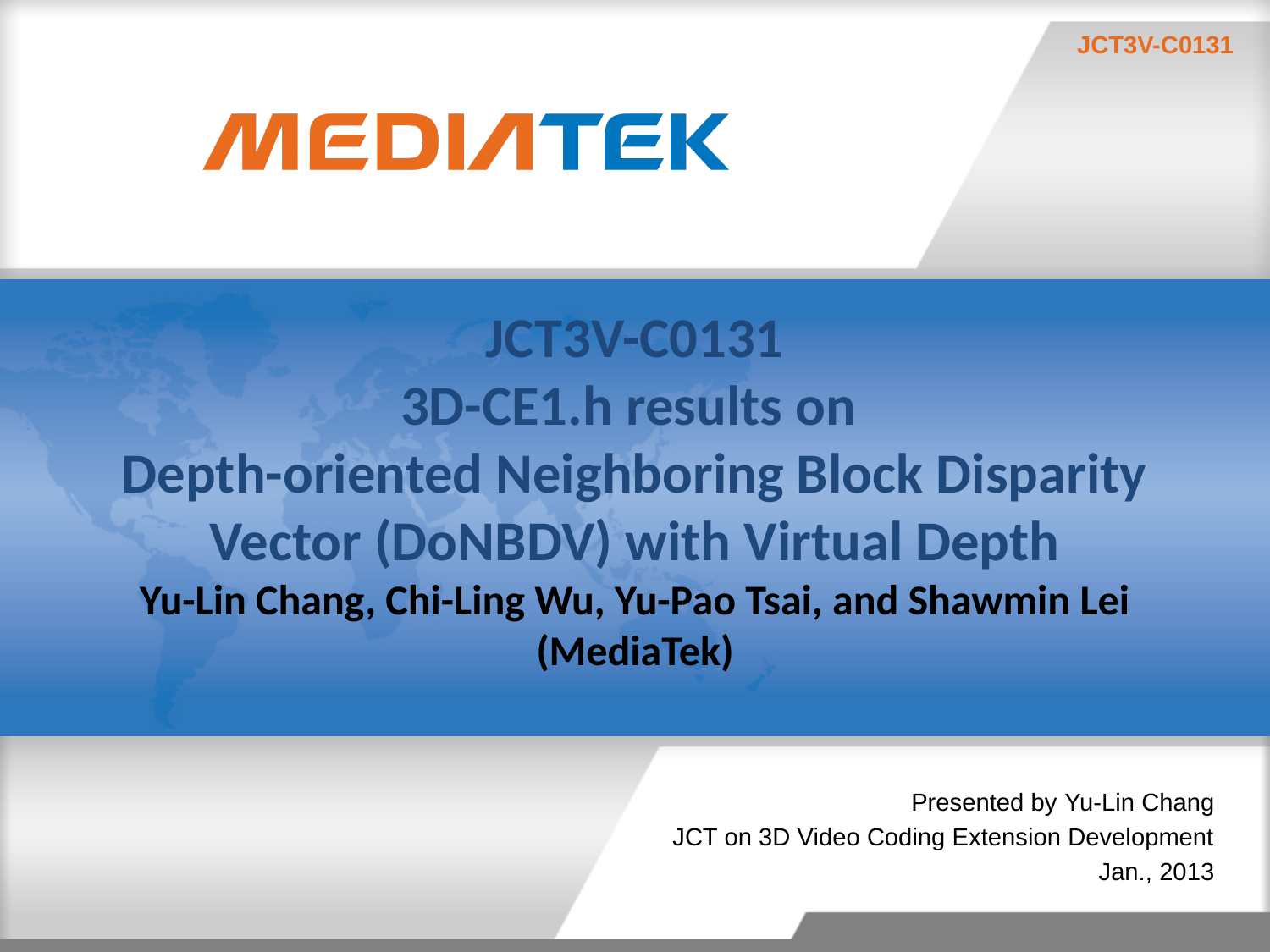

# JCT3V-C0131 3D-CE1.h results on Depth-oriented Neighboring Block Disparity Vector (DoNBDV) with Virtual Depth
Yu-Lin Chang, Chi-Ling Wu, Yu-Pao Tsai, and Shawmin Lei (MediaTek)
Presented by Yu-Lin Chang
JCT on 3D Video Coding Extension Development
Jan., 2013